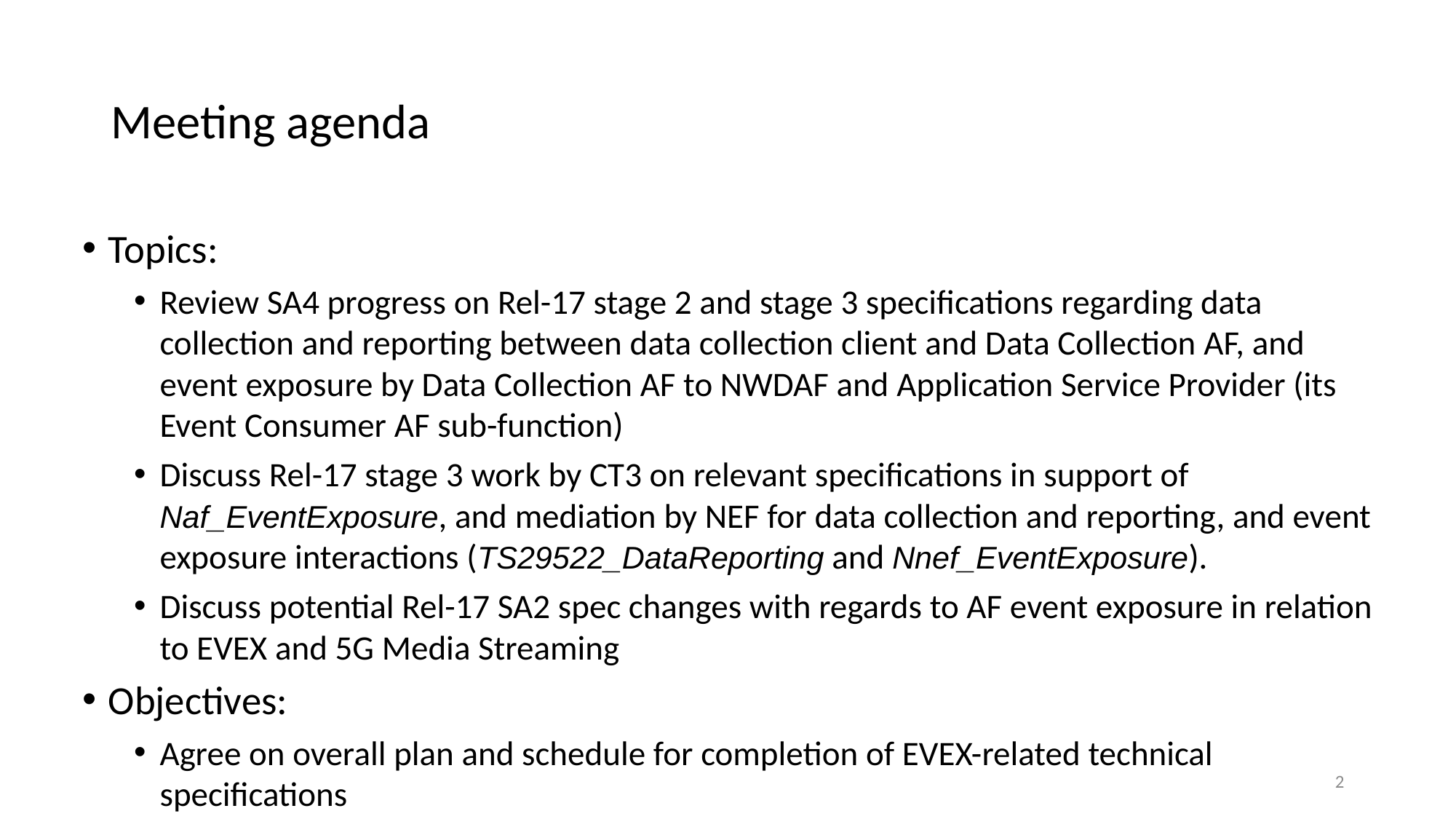

# Meeting agenda
Topics:
Review SA4 progress on Rel-17 stage 2 and stage 3 specifications regarding data collection and reporting between data collection client and Data Collection AF, and event exposure by Data Collection AF to NWDAF and Application Service Provider (its Event Consumer AF sub-function)
Discuss Rel-17 stage 3 work by CT3 on relevant specifications in support of Naf_EventExposure, and mediation by NEF for data collection and reporting, and event exposure interactions (TS29522_DataReporting and Nnef_EventExposure).
Discuss potential Rel-17 SA2 spec changes with regards to AF event exposure in relation to EVEX and 5G Media Streaming
Objectives:
Agree on overall plan and schedule for completion of EVEX-related technical specifications
2